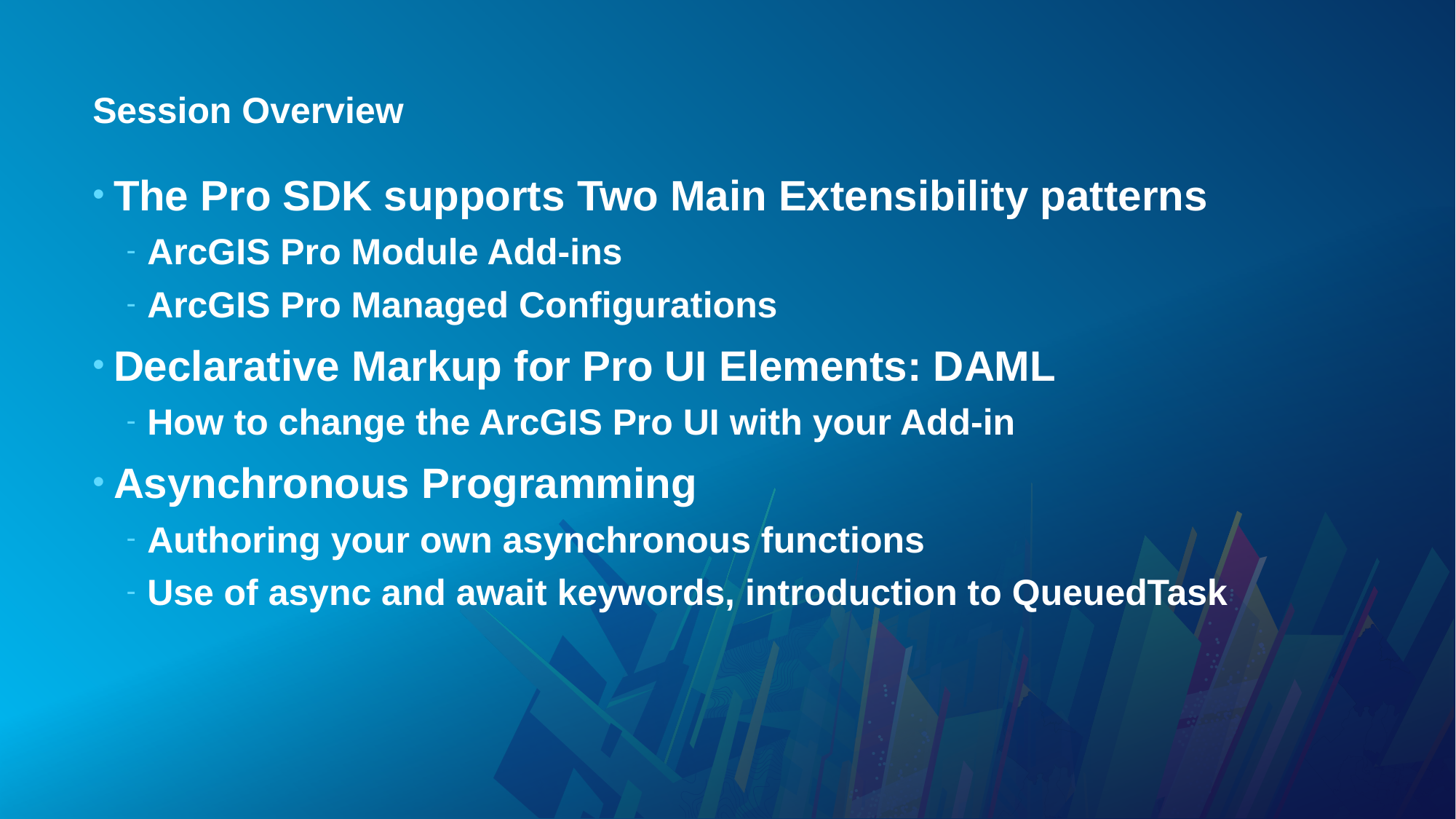

# Session Overview
The Pro SDK supports Two Main Extensibility patterns
ArcGIS Pro Module Add-ins
ArcGIS Pro Managed Configurations
Declarative Markup for Pro UI Elements: DAML
How to change the ArcGIS Pro UI with your Add-in
Asynchronous Programming
Authoring your own asynchronous functions
Use of async and await keywords, introduction to QueuedTask